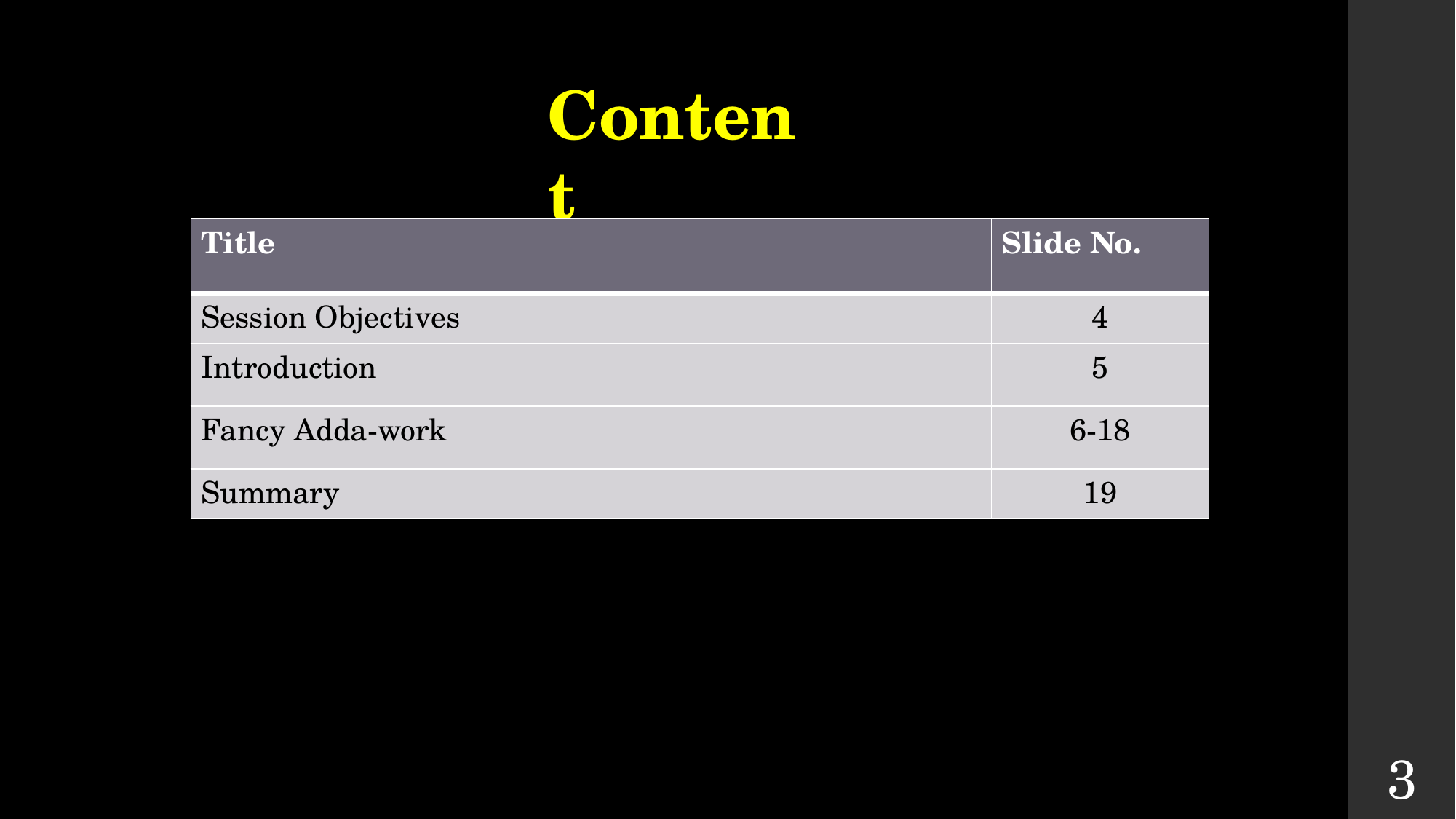

Content
| Title | Slide No. |
| --- | --- |
| Session Objectives | 4 |
| Introduction | 5 |
| Fancy Adda-work | 6-18 |
| Summary | 19 |
3